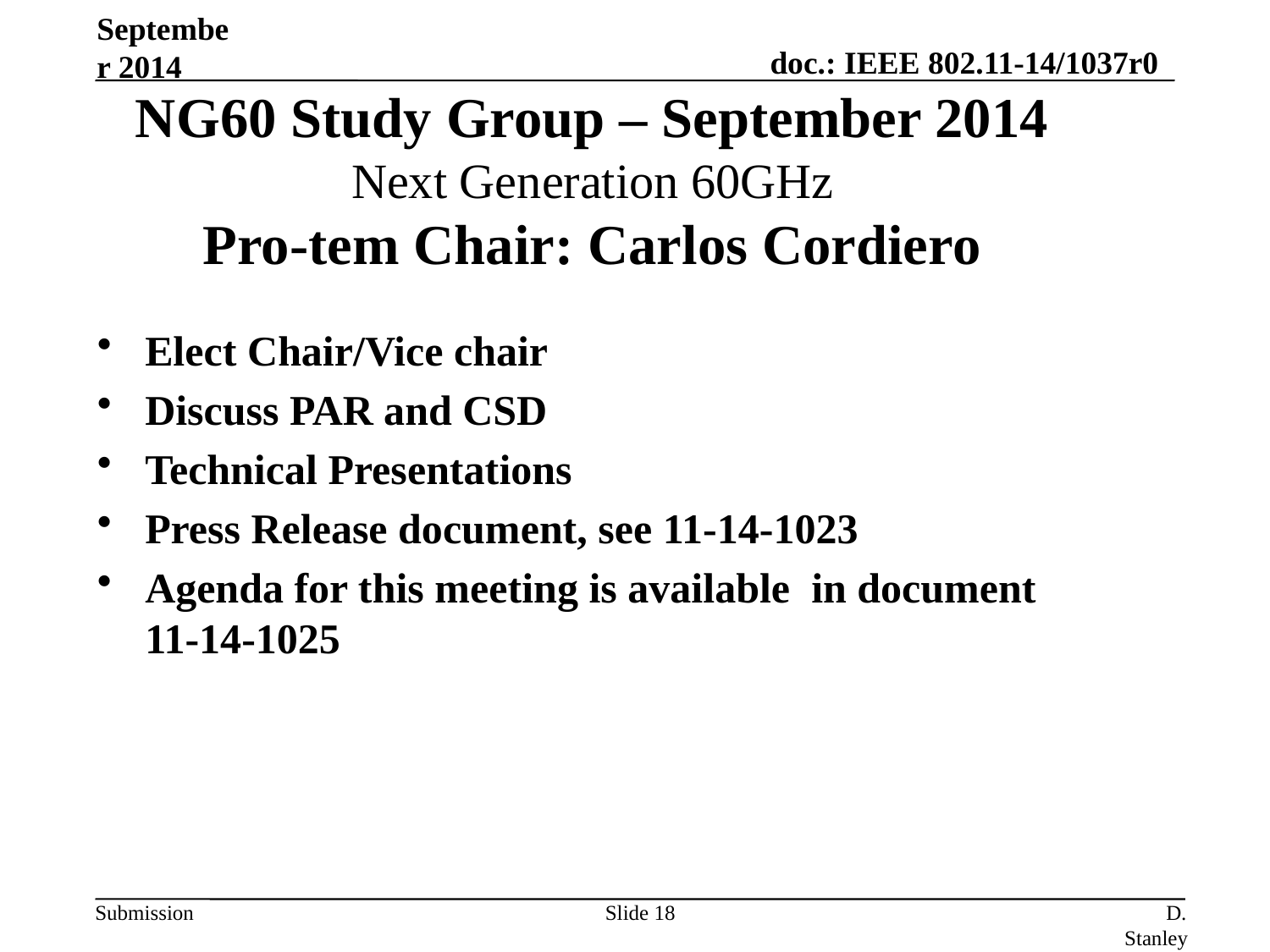

September 2014
NG60 Study Group – September 2014
Next Generation 60GHz
Pro-tem Chair: Carlos Cordiero
Elect Chair/Vice chair
Discuss PAR and CSD
Technical Presentations
Press Release document, see 11-14-1023
Agenda for this meeting is available  in document 11-14-1025
Slide 18
D. Stanley, Aruba Networks